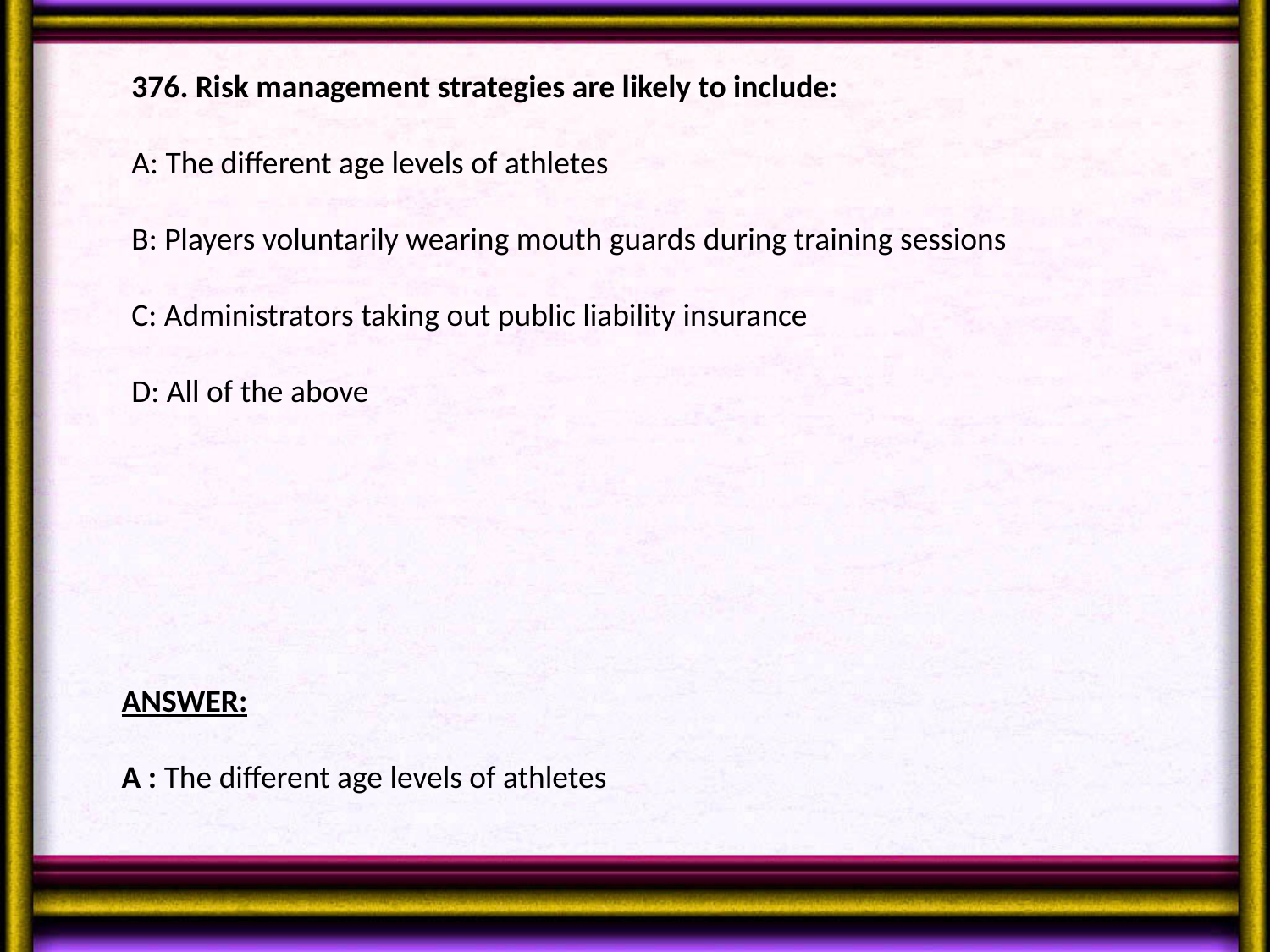

Risk management strategies are likely to include:

A: The different age levels of athletes

B: Players voluntarily wearing mouth guards during training sessions

C: Administrators taking out public liability insurance

D: All of the above

ANSWER:

A : The different age levels of athletes